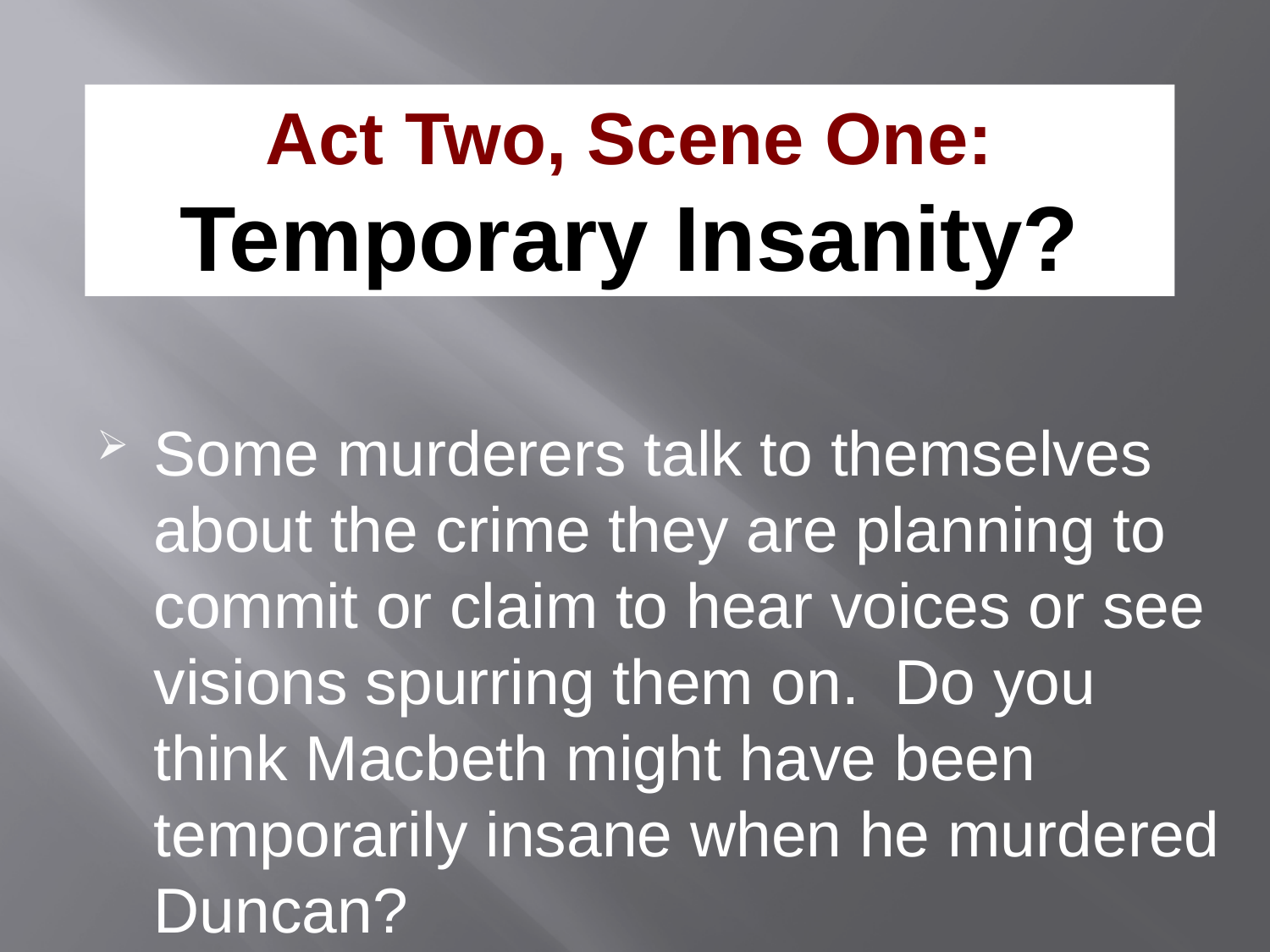

# Act Two, Scene One: Temporary Insanity?
Some murderers talk to themselves about the crime they are planning to commit or claim to hear voices or see visions spurring them on.  Do you think Macbeth might have been temporarily insane when he murdered Duncan?